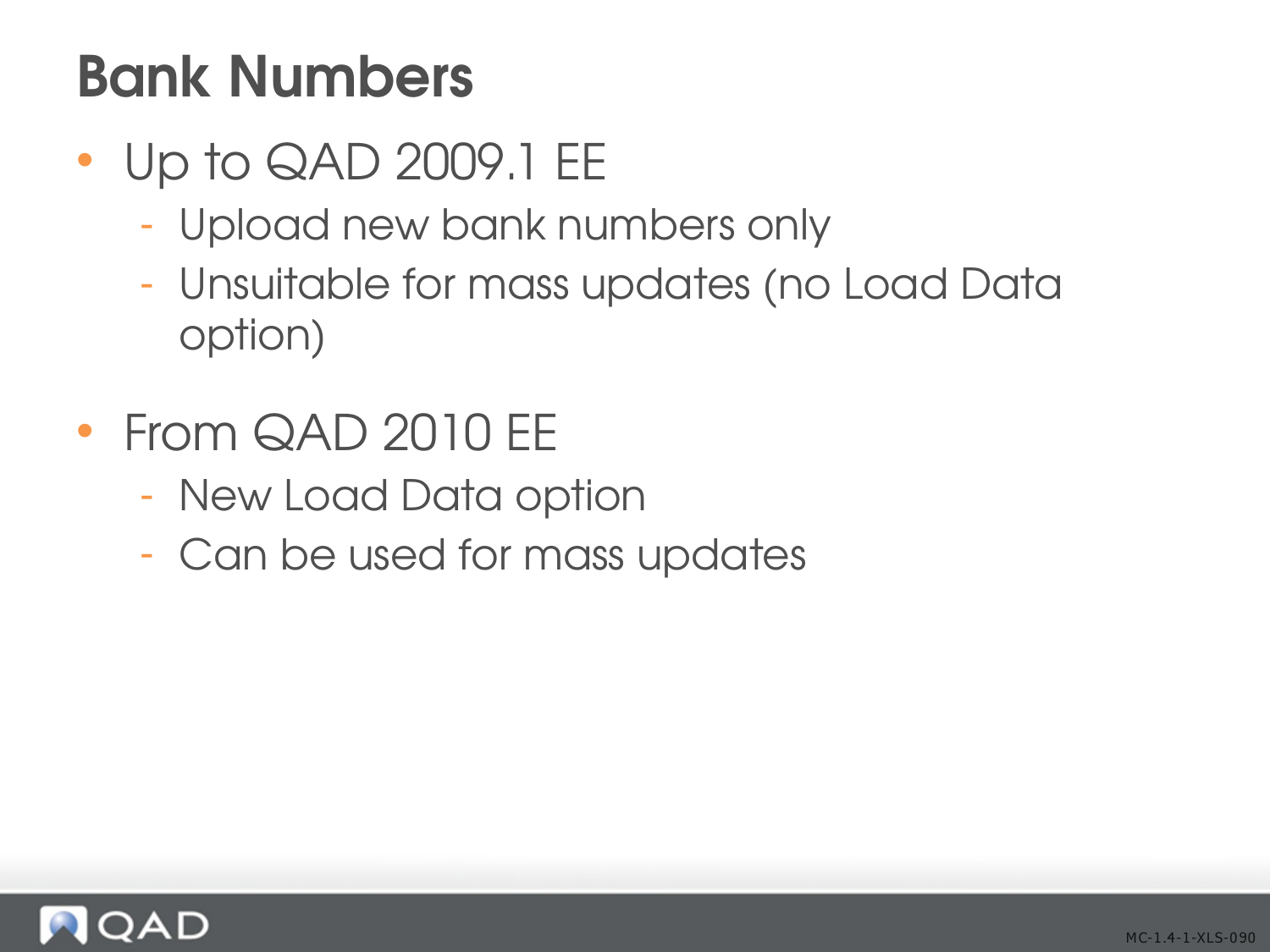

# Bank Numbers

Up to QAD 2009.1 EE
Upload new bank numbers only
Unsuitable for mass updates (no Load Data option)
From QAD 2010 EE
New Load Data option
Can be used for mass updates

MC-1.4-1-XLS-090